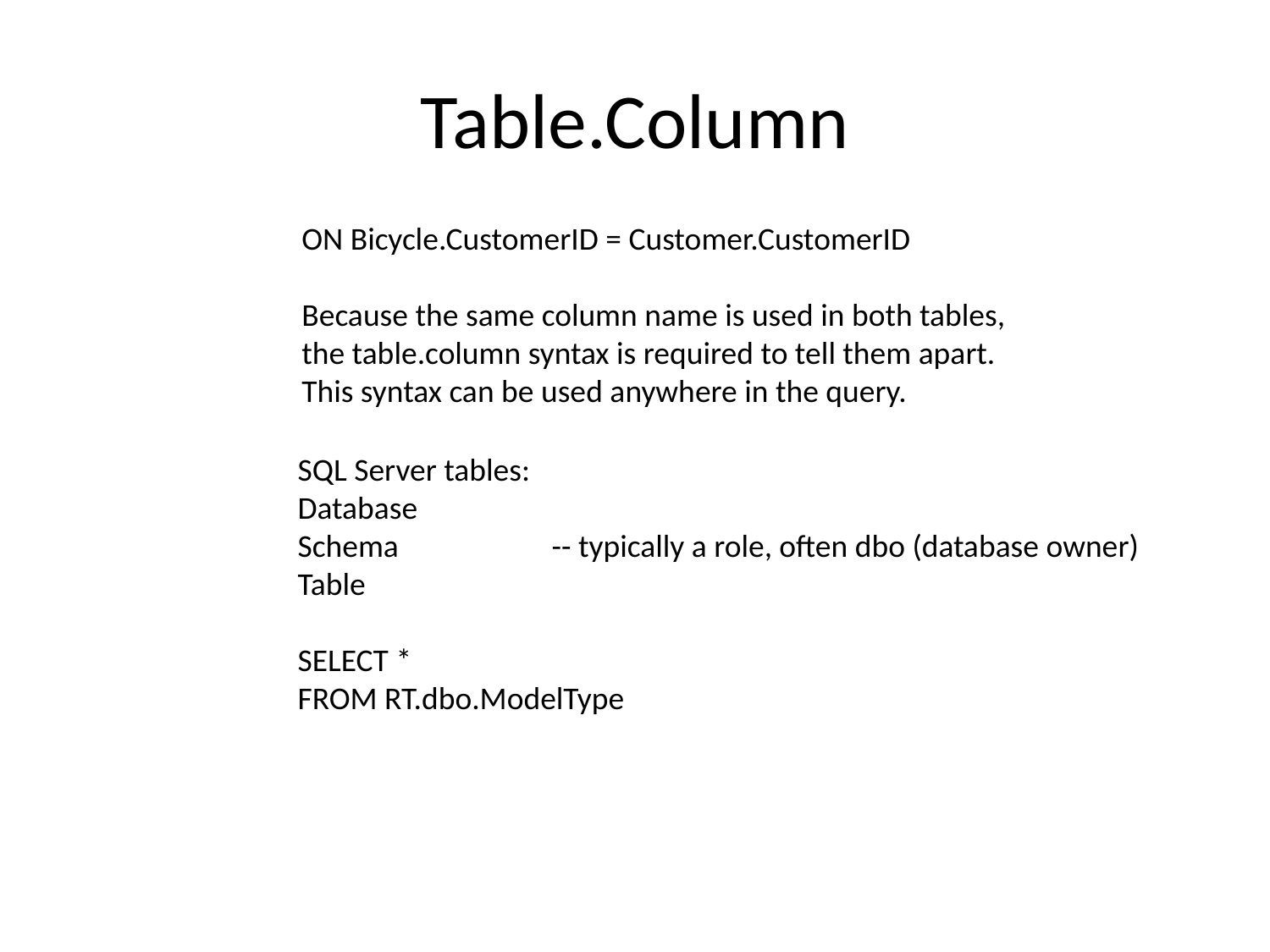

# Table.Column
ON Bicycle.CustomerID = Customer.CustomerID

Because the same column name is used in both tables, the table.column syntax is required to tell them apart.
This syntax can be used anywhere in the query.
SQL Server tables:
Database
Schema		-- typically a role, often dbo (database owner)
Table

SELECT *
FROM RT.dbo.ModelType